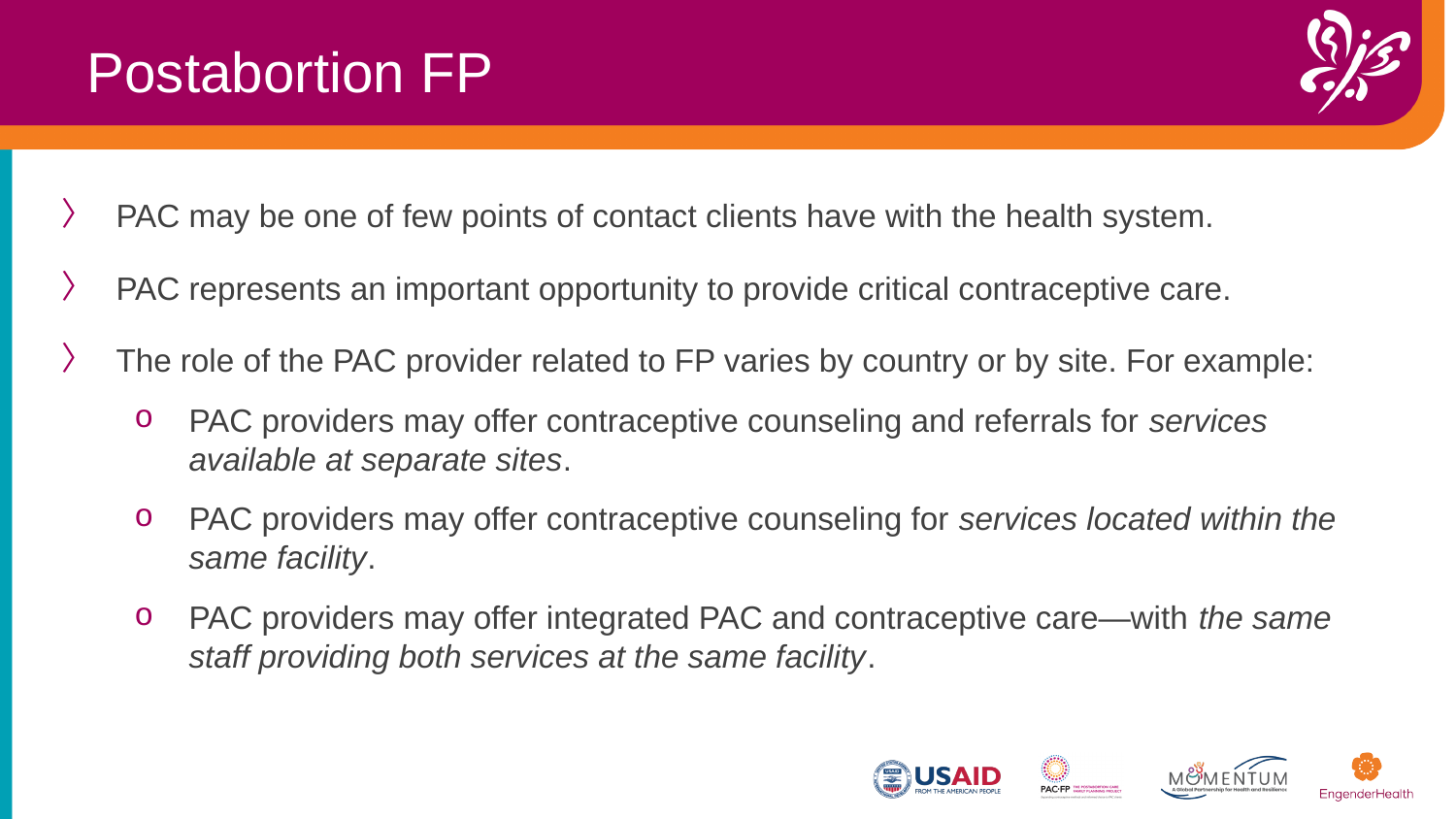

Postabortion FP
PAC may be one of few points of contact clients have with the health system.
PAC represents an important opportunity to provide critical contraceptive care.
The role of the PAC provider related to FP varies by country or by site. For example:  ​
​PAC providers may offer contraceptive counseling and referrals for services available at separate sites. ​
PAC providers may offer contraceptive counseling for services located within the same facility. ​
PAC providers may offer integrated PAC and contraceptive care—with the same staff providing both services at the same facility.​